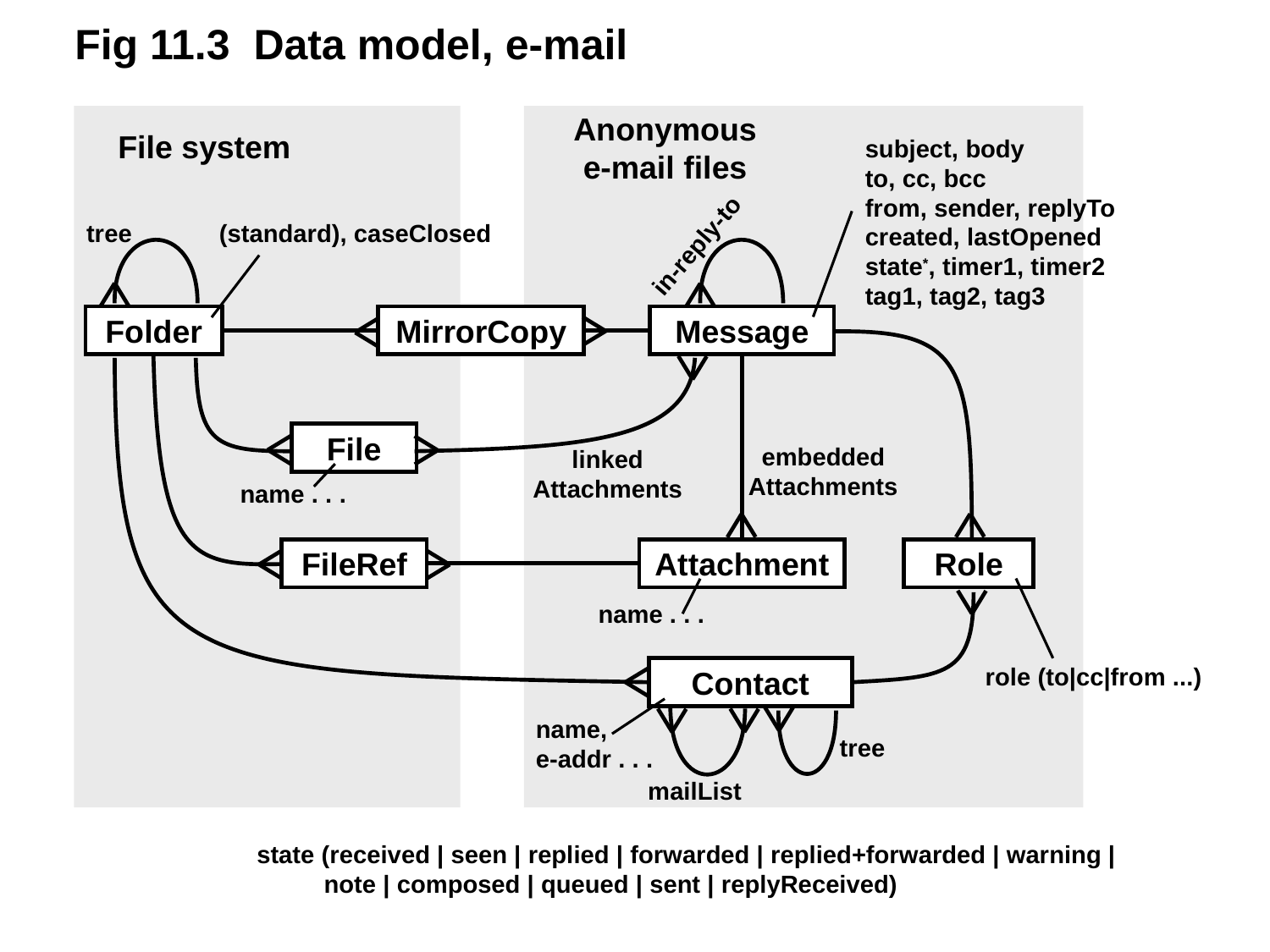

Fig 11.3  Data model, e-mail

Anonymous
e-mail files
subject, body
to, cc, bcc
from, sender, replyTo
created, lastOpened
state*, timer1, timer2
tag1, tag2, tag3
File system
tree
(standard), caseClosed

in-reply-to

Folder
MirrorCopy
Message

File
embedded
Attachments
linked
Attachments

name . . .

FileRef
Attachment
Role

name . . .

role (to|cc|from ...)
Contact

name,
e-addr . . .

tree
mailList
state (received | seen | replied | forwarded | replied+forwarded | warning |
	note | composed | queued | sent | replyReceived)